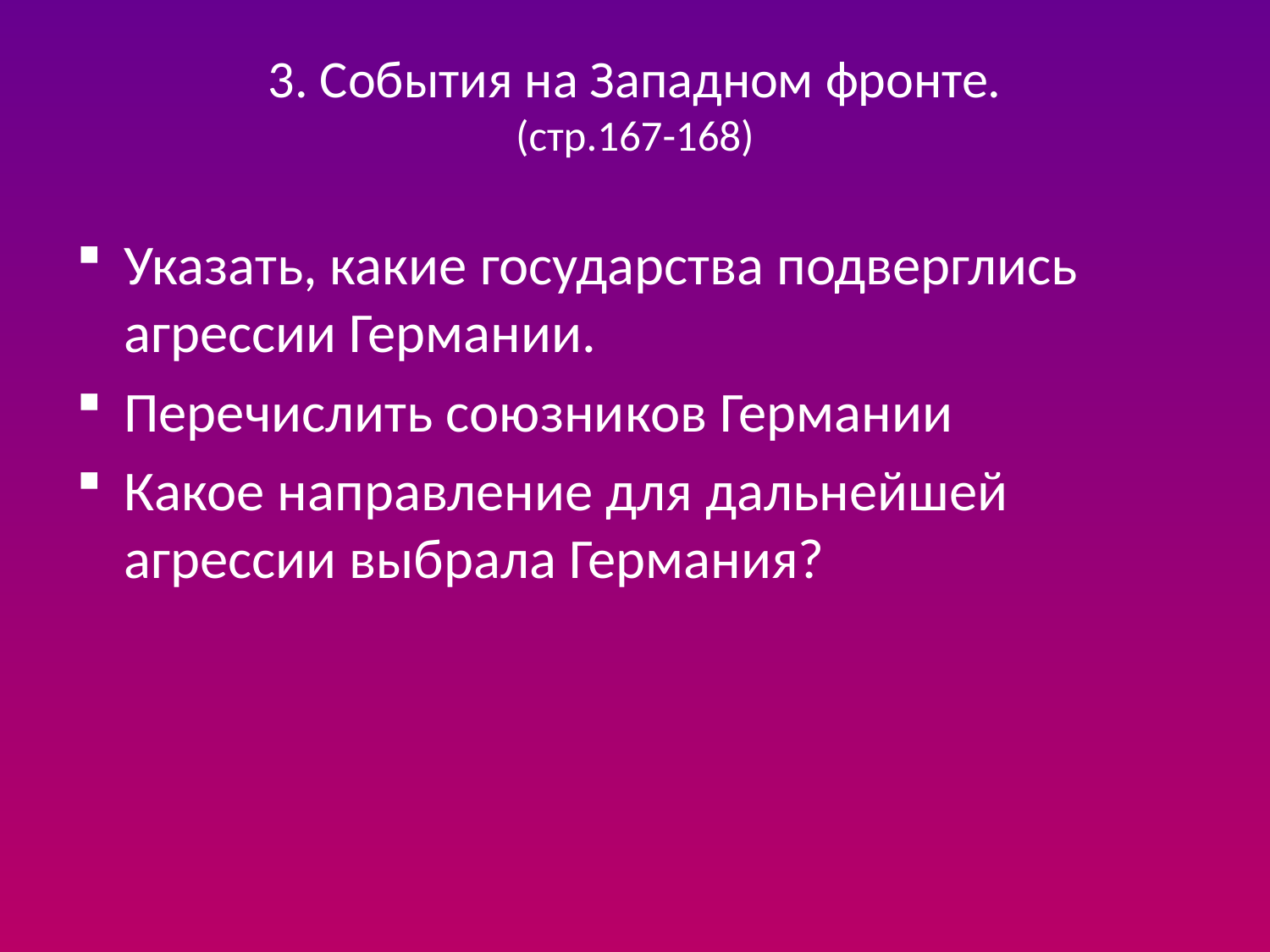

# 3. События на Западном фронте. (стр.167-168)
Указать, какие государства подверглись агрессии Германии.
Перечислить союзников Германии
Какое направление для дальнейшей агрессии выбрала Германия?